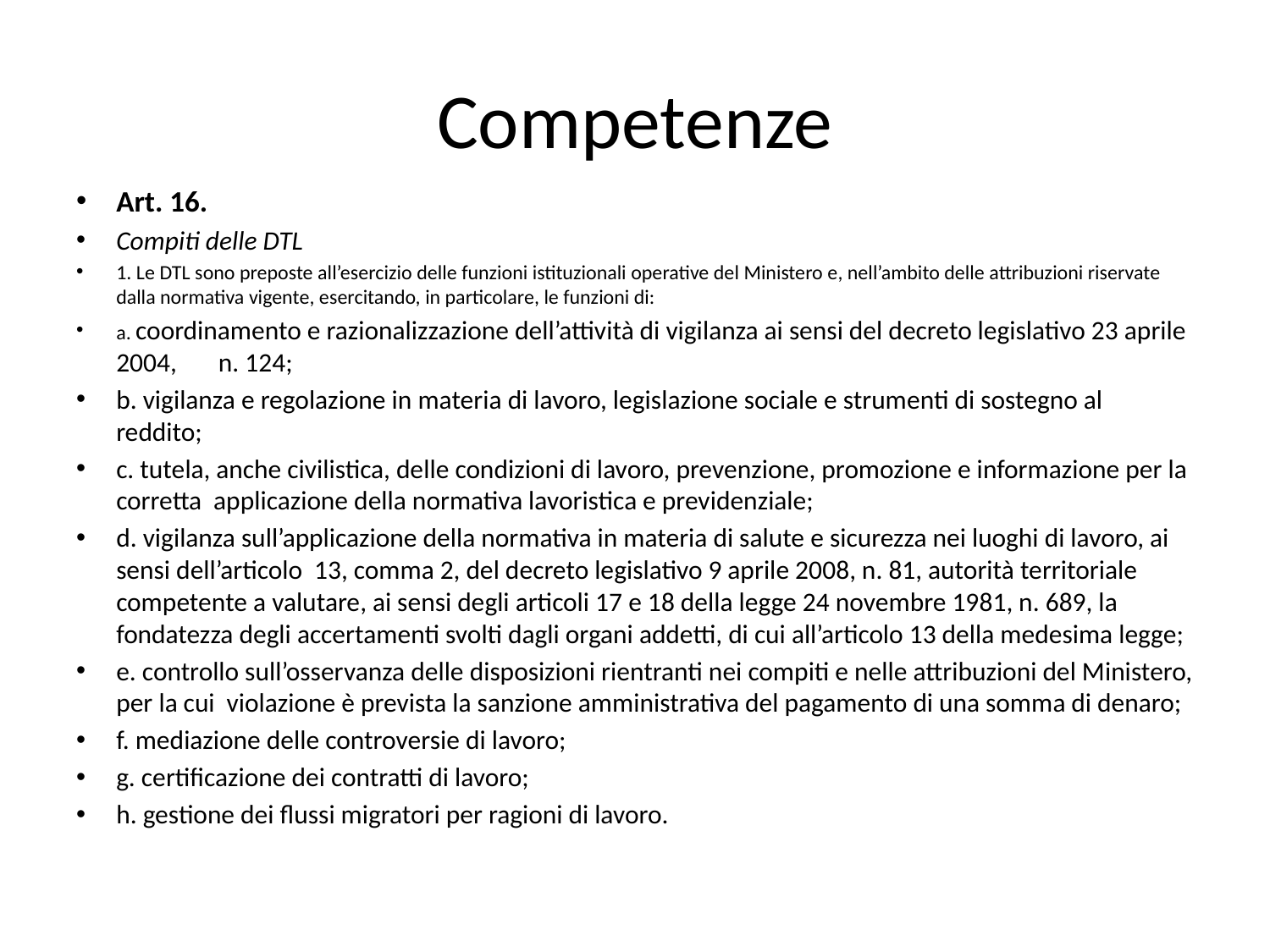

# Competenze
Art. 16.
Compiti delle DTL
1. Le DTL sono preposte all’esercizio delle funzioni istituzionali operative del Ministero e, nell’ambito delle attribuzioni riservate dalla normativa vigente, esercitando, in particolare, le funzioni di:
a. coordinamento e razionalizzazione dell’attività di vigilanza ai sensi del decreto legislativo 23 aprile 2004,       n. 124;
b. vigilanza e regolazione in materia di lavoro, legislazione sociale e strumenti di sostegno al reddito;
c. tutela, anche civilistica, delle condizioni di lavoro, prevenzione, promozione e informazione per la corretta  applicazione della normativa lavoristica e previdenziale;
d. vigilanza sull’applicazione della normativa in materia di salute e sicurezza nei luoghi di lavoro, ai sensi dell’articolo  13, comma 2, del decreto legislativo 9 aprile 2008, n. 81, autorità territoriale competente a valutare, ai sensi degli articoli 17 e 18 della legge 24 novembre 1981, n. 689, la fondatezza degli accertamenti svolti dagli organi addetti, di cui all’articolo 13 della medesima legge;
e. controllo sull’osservanza delle disposizioni rientranti nei compiti e nelle attribuzioni del Ministero, per la cui  violazione è prevista la sanzione amministrativa del pagamento di una somma di denaro;
f. mediazione delle controversie di lavoro;
g. certificazione dei contratti di lavoro;
h. gestione dei flussi migratori per ragioni di lavoro.